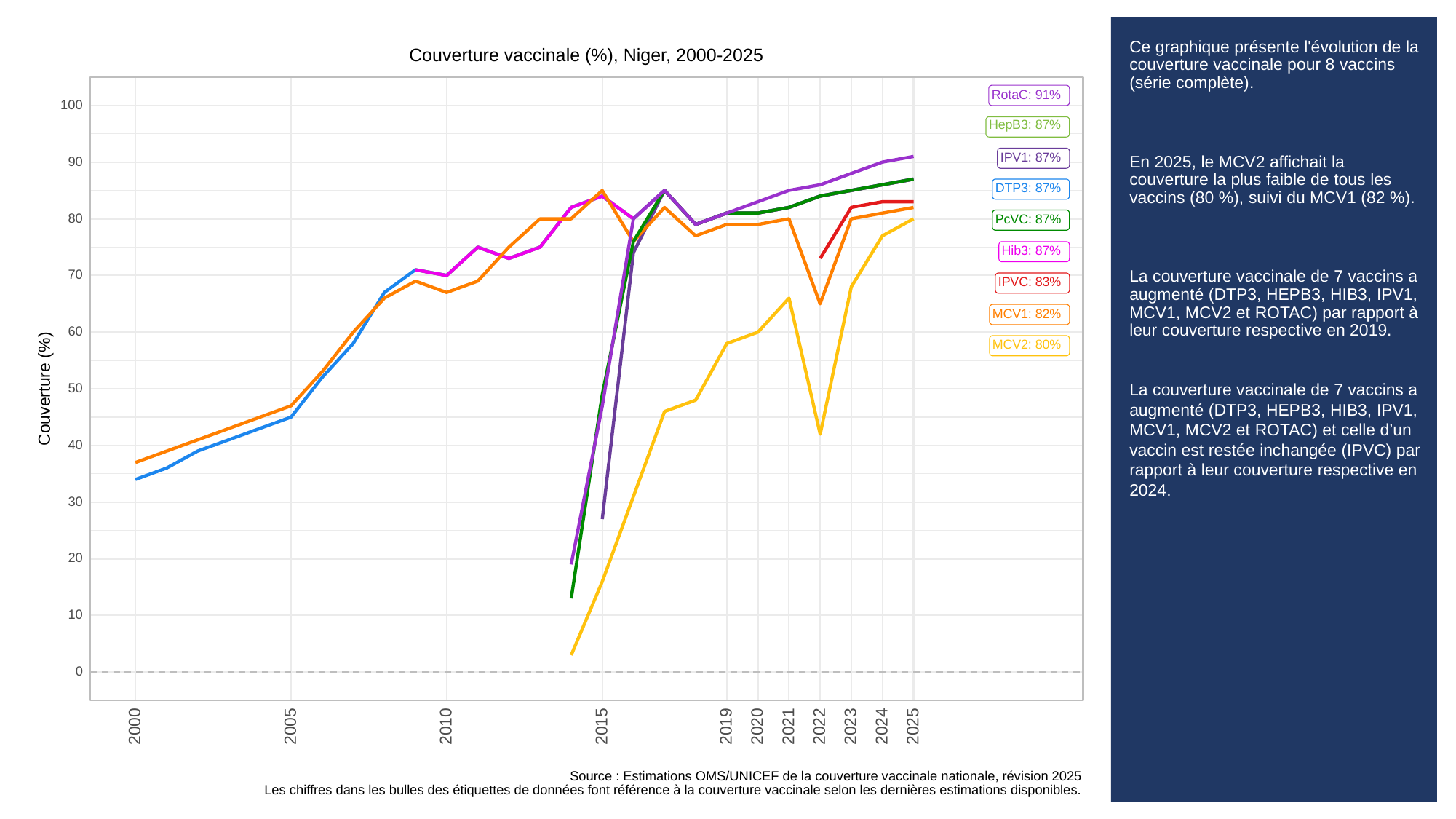

# Ce graphique présente l'évolution de la couverture vaccinale pour 8 vaccins (série complète).

En 2025, le MCV2 affichait la couverture la plus faible de tous les vaccins (80 %), suivi du MCV1 (82 %).

La couverture vaccinale de 7 vaccins a augmenté (DTP3, HEPB3, HIB3, IPV1, MCV1, MCV2 et ROTAC) par rapport à leur couverture respective en 2019.

La couverture vaccinale de 7 vaccins a augmenté (DTP3, HEPB3, HIB3, IPV1, MCV1, MCV2 et ROTAC) et celle d’un vaccin est restée inchangée (IPVC) par rapport à leur couverture respective en 2024.

Couverture vaccinale (%), Niger, 2000-2025

RotaC: 91%

100

HepB3: 87%

IPV1: 87%

90

DTP3: 87%

80
PcVC: 87%

Hib3: 87%

70

IPVC: 83%

MCV1: 82%
60

MCV2: 80%

Couverture (%)
50

40

30

20

10

0

2023
2000
2005
2010
2015
2019
2020
2021
2022
2024
2025
Source : Estimations OMS/UNICEF de la couverture vaccinale nationale, révision 2025
Les chiffres dans les bulles des étiquettes de données font référence à la couverture vaccinale selon les dernières estimations disponibles.